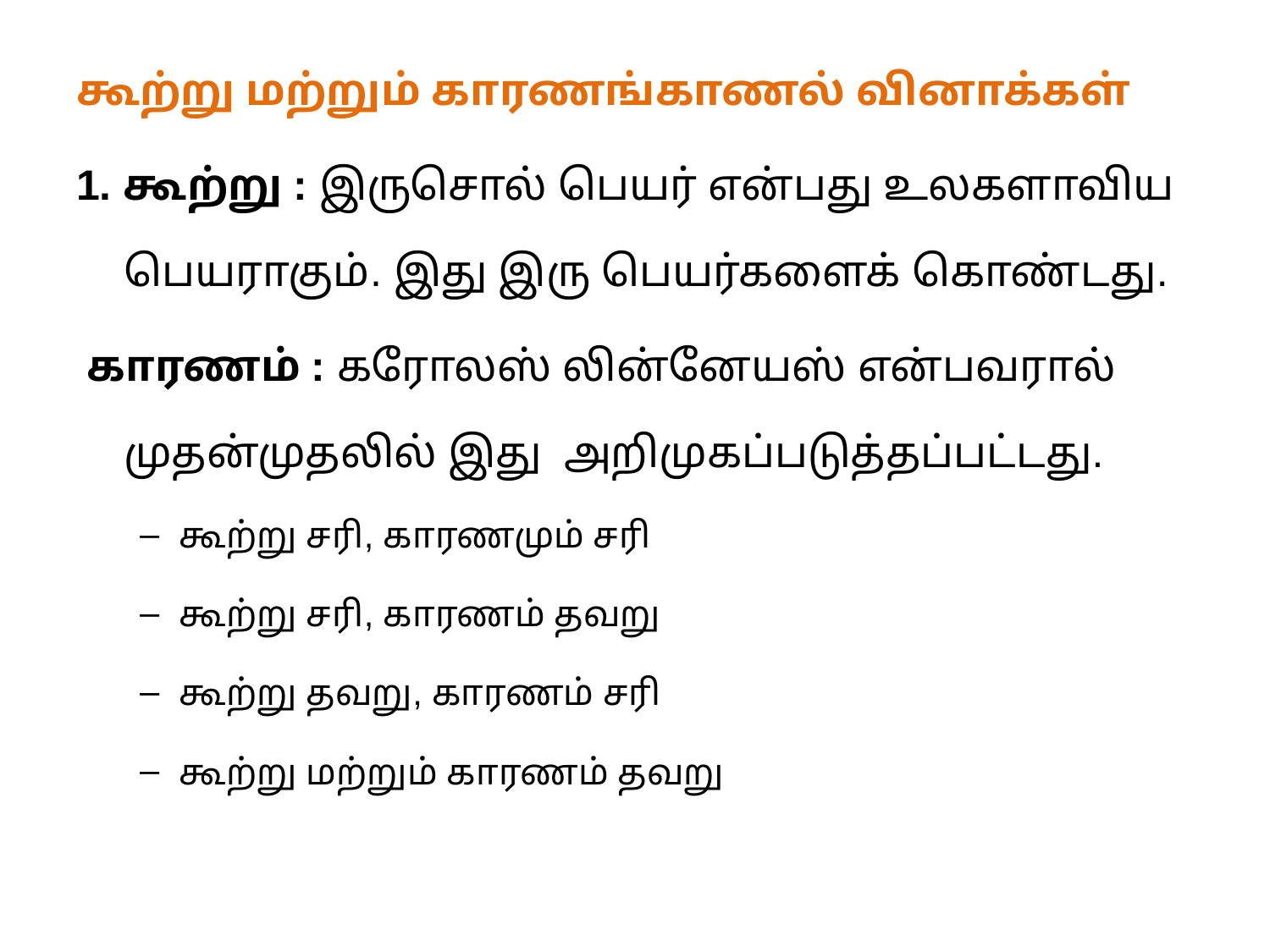

கூற்று மற்றும் காரணங்காணல் வினாக்கள்
1. கூற்று : இருசொல் பெயர் என்பது உலகளாவிய பெயராகும். இது இரு பெயர்களைக் கொண்டது.
 காரணம் : கரோலஸ் லின்னேயஸ் என்பவரால் முதன்முதலில் இது  அறிமுகப்படுத்தப்பட்டது.
கூற்று சரி, காரணமும் சரி
கூற்று சரி, காரணம் தவறு
கூற்று தவறு, காரணம் சரி
கூற்று மற்றும் காரணம் தவறு